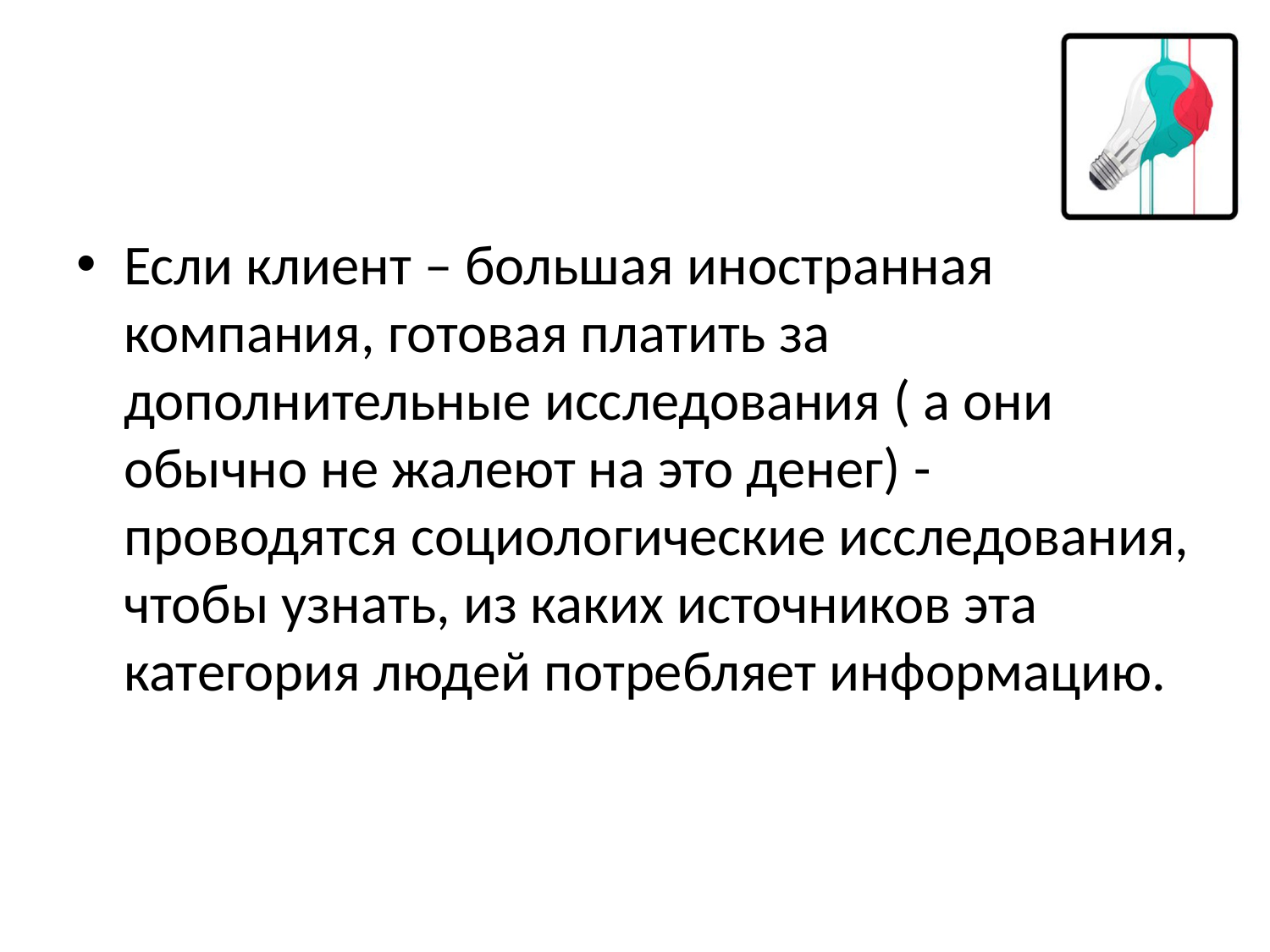

Если клиент – большая иностранная компания, готовая платить за дополнительные исследования ( а они обычно не жалеют на это денег) -проводятся социологические исследования, чтобы узнать, из каких источников эта категория людей потребляет информацию.